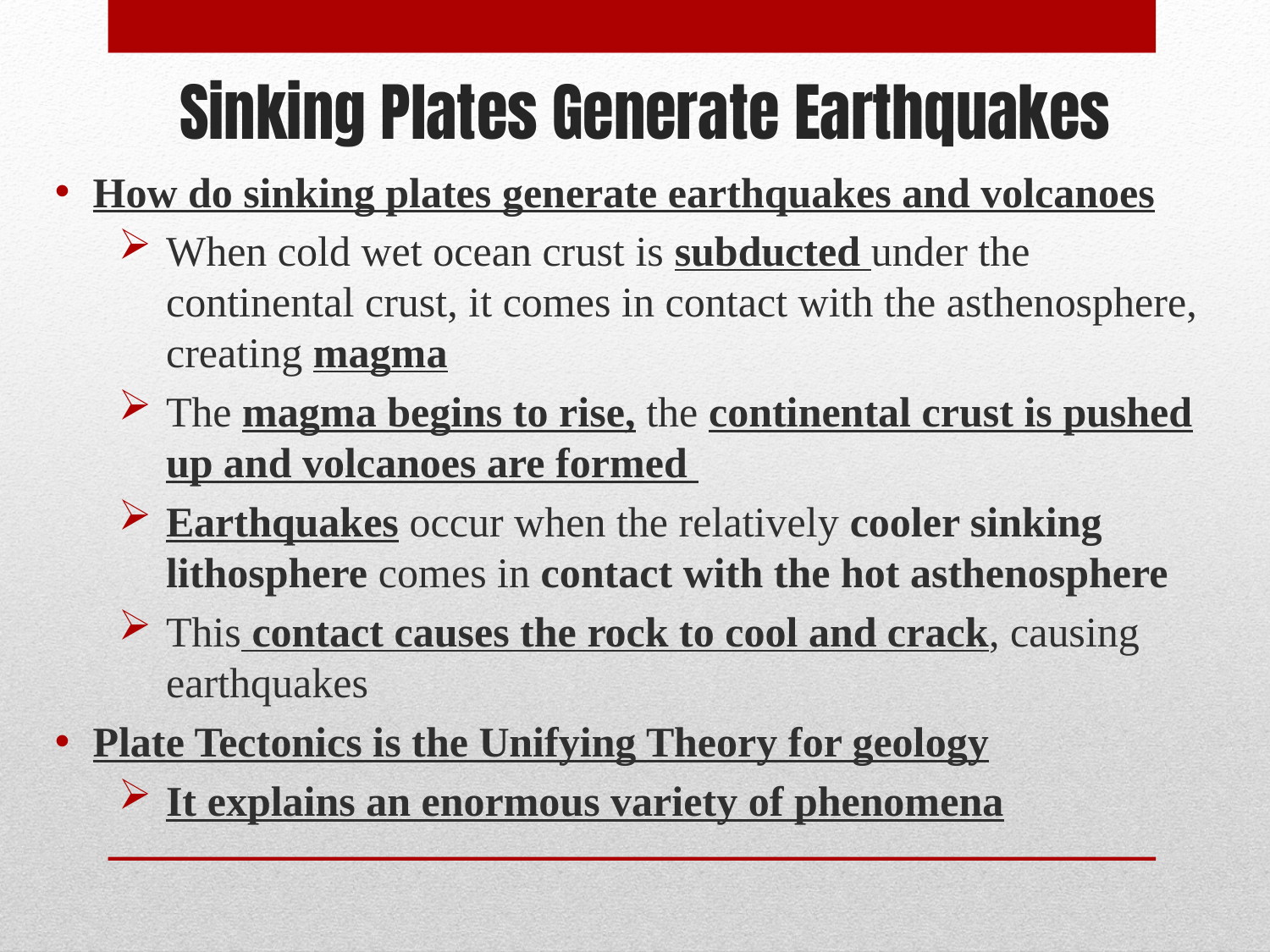

Sinking Plates Generate Earthquakes
How do sinking plates generate earthquakes and volcanoes
When cold wet ocean crust is subducted under the continental crust, it comes in contact with the asthenosphere, creating magma
The magma begins to rise, the continental crust is pushed up and volcanoes are formed
Earthquakes occur when the relatively cooler sinking lithosphere comes in contact with the hot asthenosphere
This contact causes the rock to cool and crack, causing earthquakes
Plate Tectonics is the Unifying Theory for geology
It explains an enormous variety of phenomena